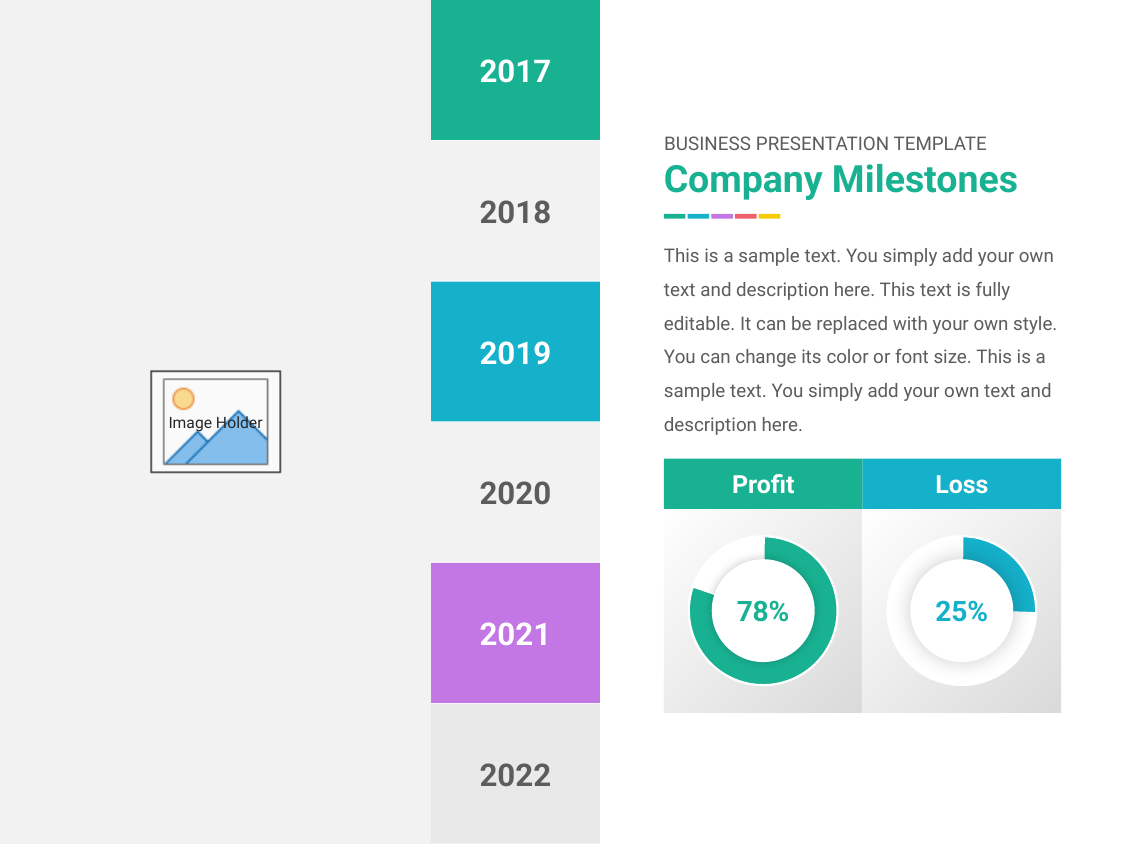

2017
BUSINESS PRESENTATION TEMPLATE
2018
Company Milestones

This is a sample text. You simply add your own text and description here. This text is fully editable. It can be replaced with your own style. You can change its color or font size. This is a sample text. You simply add your own text and description here.
2019
2020
Profit
Loss

78%

25%
2021
2022